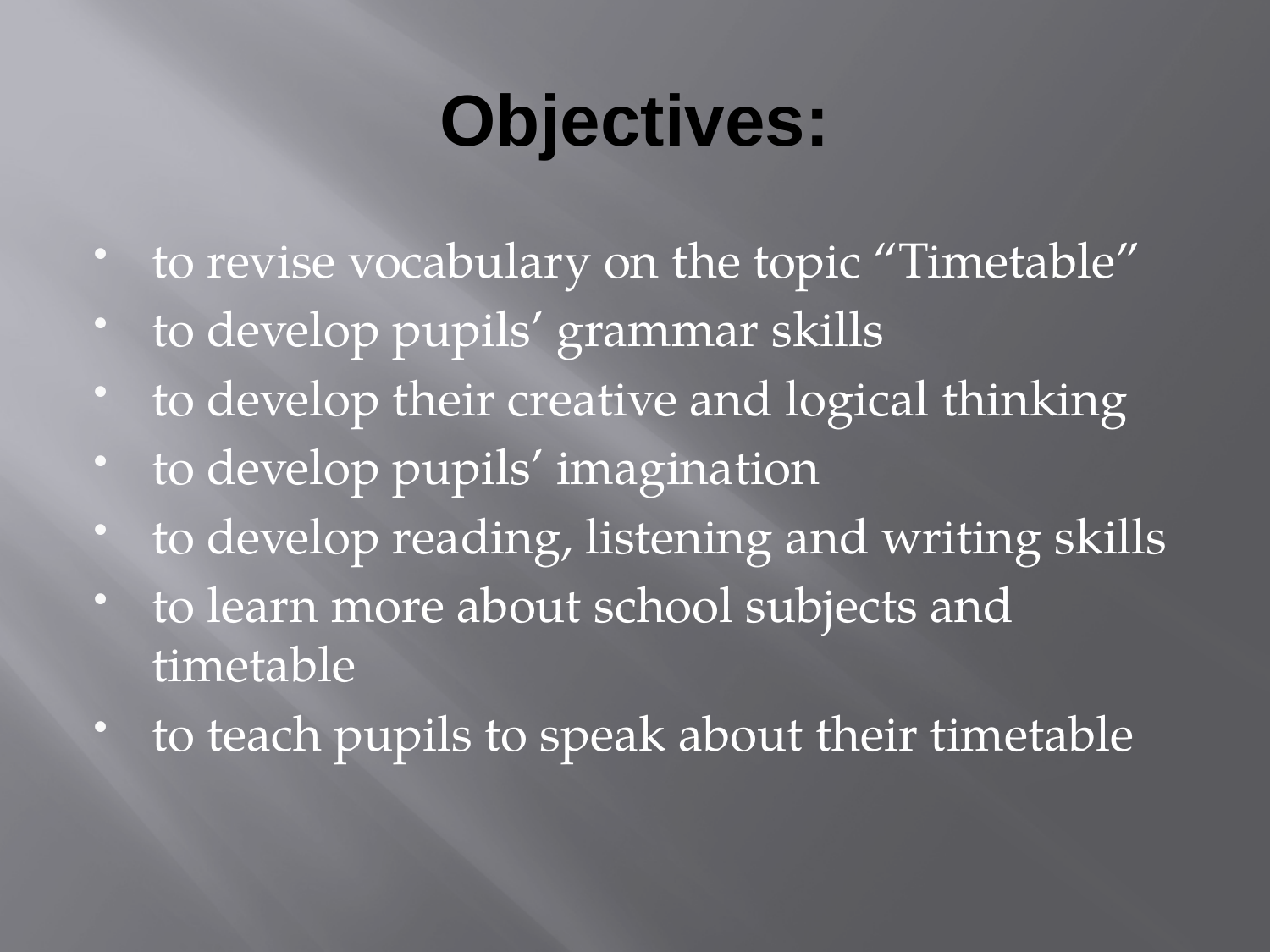

# Objectives:
to revise vocabulary on the topic “Timetable”
to develop pupils’ grammar skills
to develop their creative and logical thinking
to develop pupils’ imagination
to develop reading, listening and writing skills
to learn more about school subjects and timetable
to teach pupils to speak about their timetable